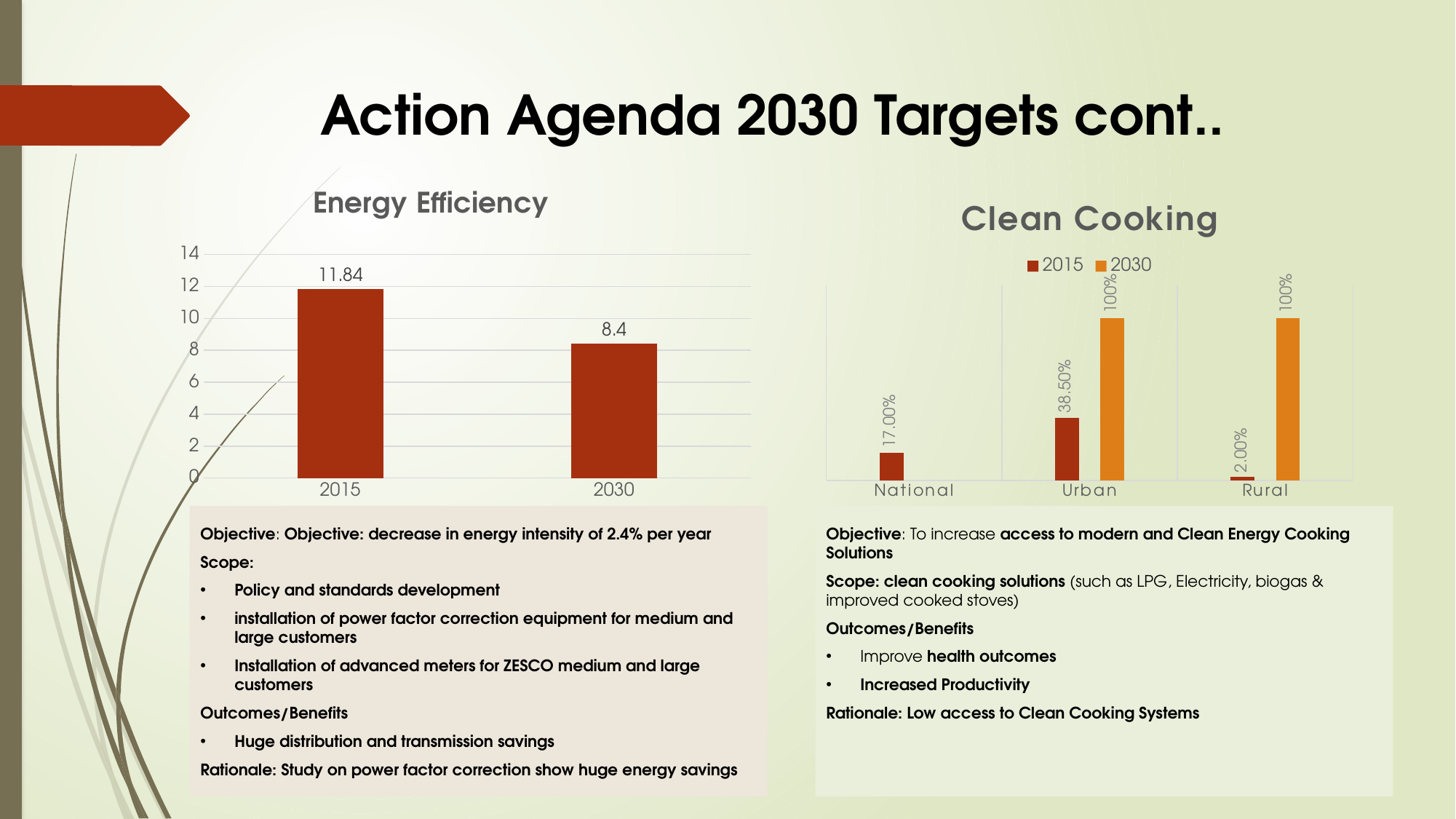

# Action Agenda 2030 Targets cont..

### Chart: Clean Cooking

| Category | 2015 | 2030 |
|---|---|---|
| National | 0.17 | None |
| Urban | 0.385 | 1.0 |
| Rural | 0.02 | 1.0 |

### Chart: Energy Efficiency

| Category | Energy Intensity |
|---|---|
| 2015 | 11.84 |
| 2030 | 8.4 |
Objective: Objective: decrease in energy intensity of 2.4% per year
Scope:
Policy and standards development
installation of power factor correction equipment for medium and large customers
Installation of advanced meters for ZESCO medium and large customers
Outcomes/Benefits
Huge distribution and transmission savings
Rationale: Study on power factor correction show huge energy savings
Objective: To increase access to modern and Clean Energy Cooking Solutions
Scope: clean cooking solutions (such as LPG, Electricity, biogas & improved cooked stoves)
Outcomes/Benefits
Improve health outcomes
Increased Productivity
Rationale: Low access to Clean Cooking Systems